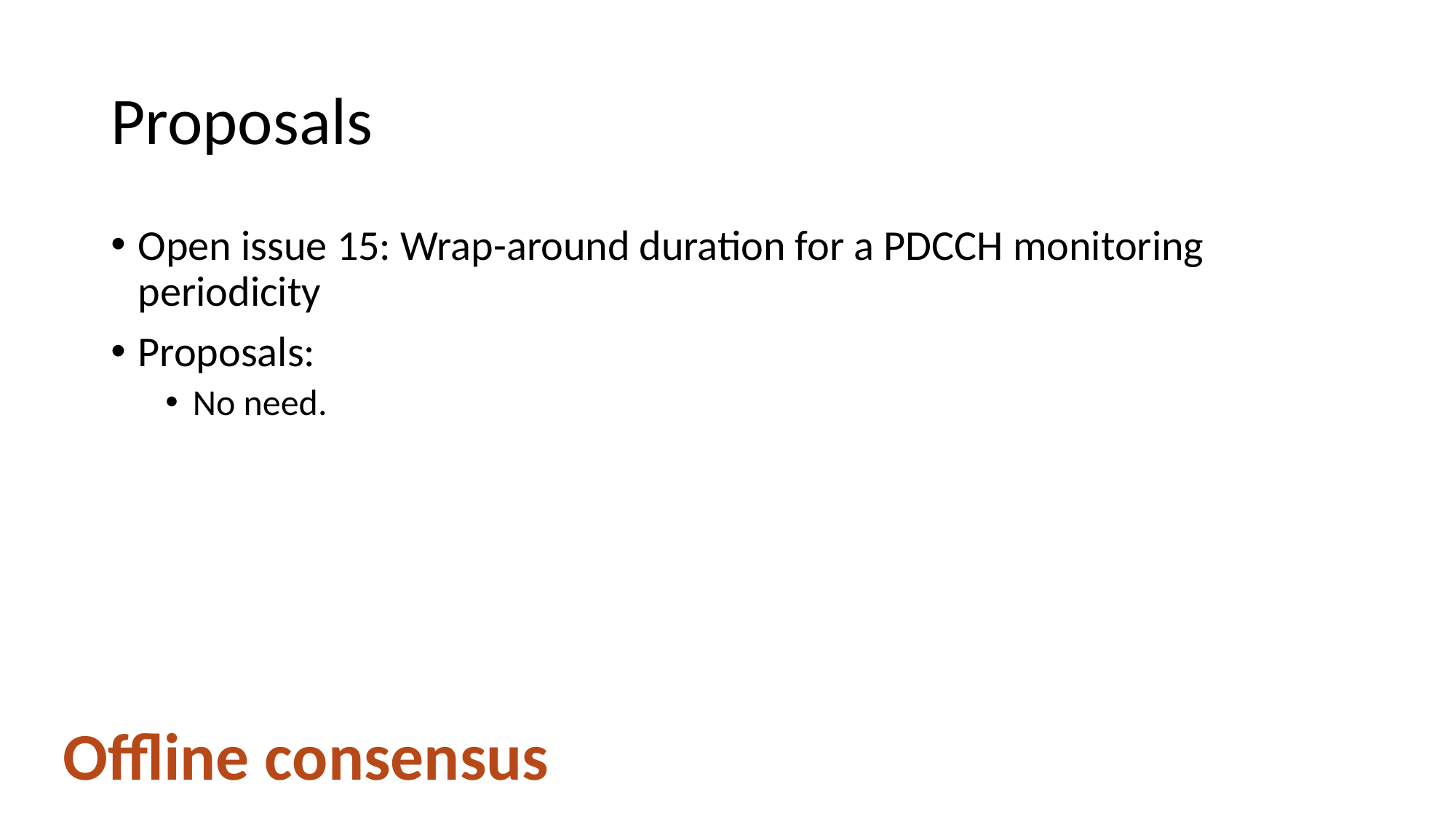

# Proposals
Open issue 15: Wrap-around duration for a PDCCH monitoring periodicity
Proposals:
No need.
Offline consensus